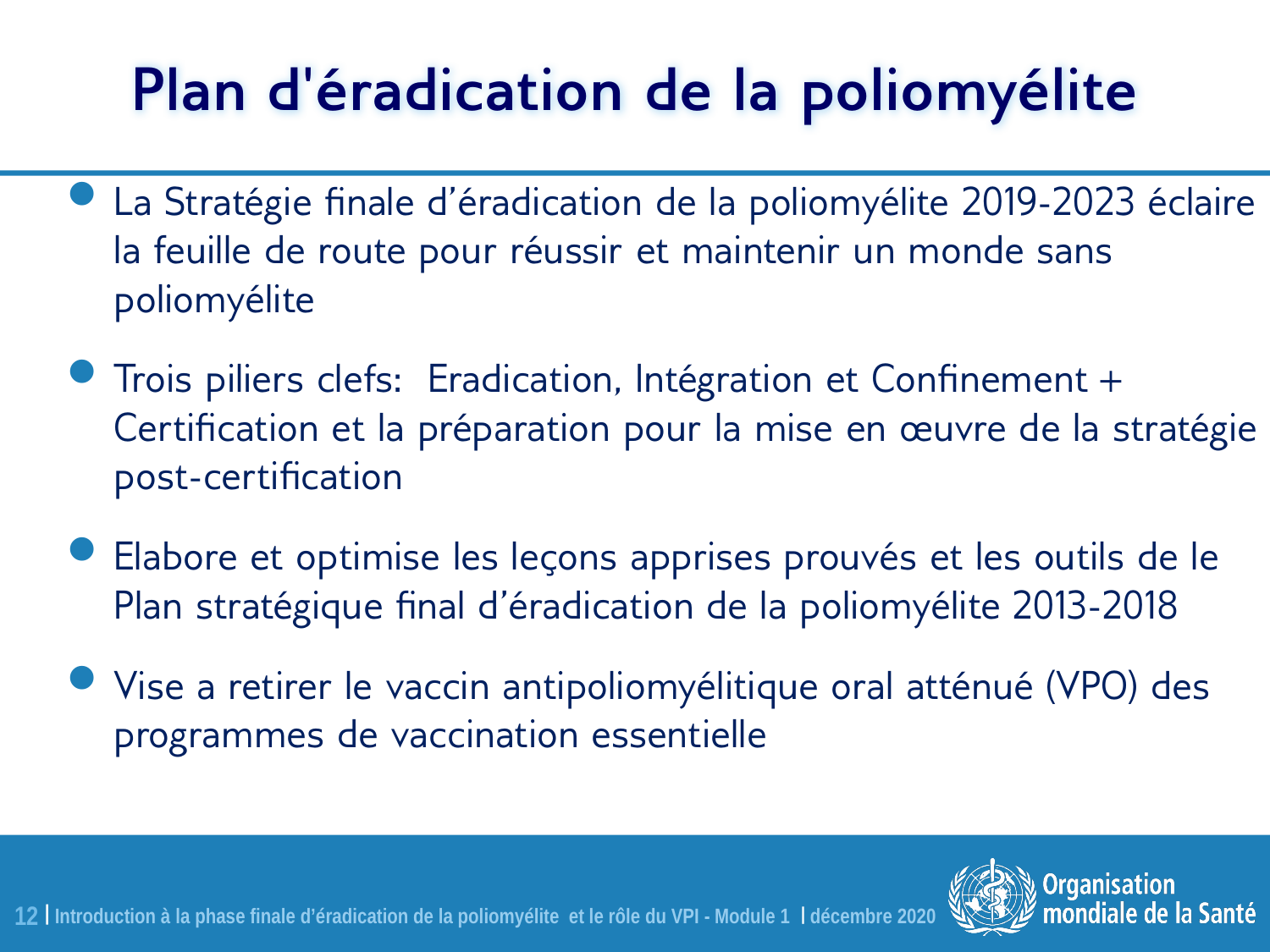

# Plan d'éradication de la poliomyélite
La Stratégie finale d’éradication de la poliomyélite 2019-2023 éclaire la feuille de route pour réussir et maintenir un monde sans poliomyélite
Trois piliers clefs:  Eradication, Intégration et Confinement + Certification et la préparation pour la mise en œuvre de la stratégie post-certification
Elabore et optimise les leçons apprises prouvés et les outils de le Plan stratégique final d’éradication de la poliomyélite 2013-2018
Vise a retirer le vaccin antipoliomyélitique oral atténué (VPO) des programmes de vaccination essentielle